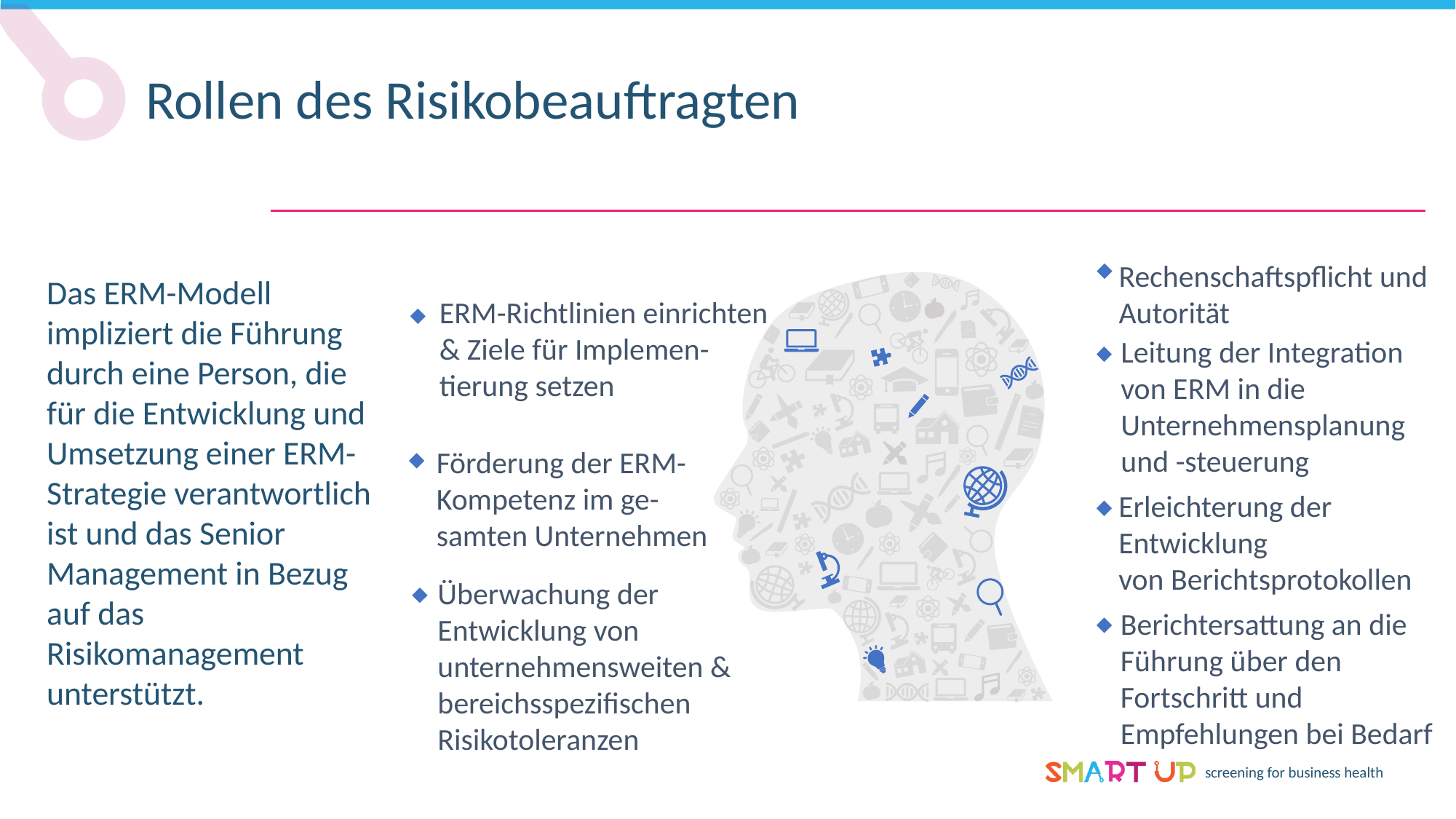

Rollen des Risikobeauftragten
Rechenschaftspflicht und
Autorität

Das ERM-Modell impliziert die Führung durch eine Person, die für die Entwicklung und Umsetzung einer ERM-Strategie verantwortlich ist und das Senior Management in Bezug auf das Risikomanagement unterstützt.

ERM-Richtlinien einrichten
& Ziele für Implemen-tierung setzen

Leitung der Integration von ERM in die Unternehmensplanung und -steuerung

Förderung der ERM-Kompetenz im ge-samten Unternehmen

Erleichterung der Entwicklung
von Berichtsprotokollen

Überwachung der Entwicklung von unternehmensweiten &
bereichsspezifischen
Risikotoleranzen

Berichtersattung an die Führung über den Fortschritt und Empfehlungen bei Bedarf